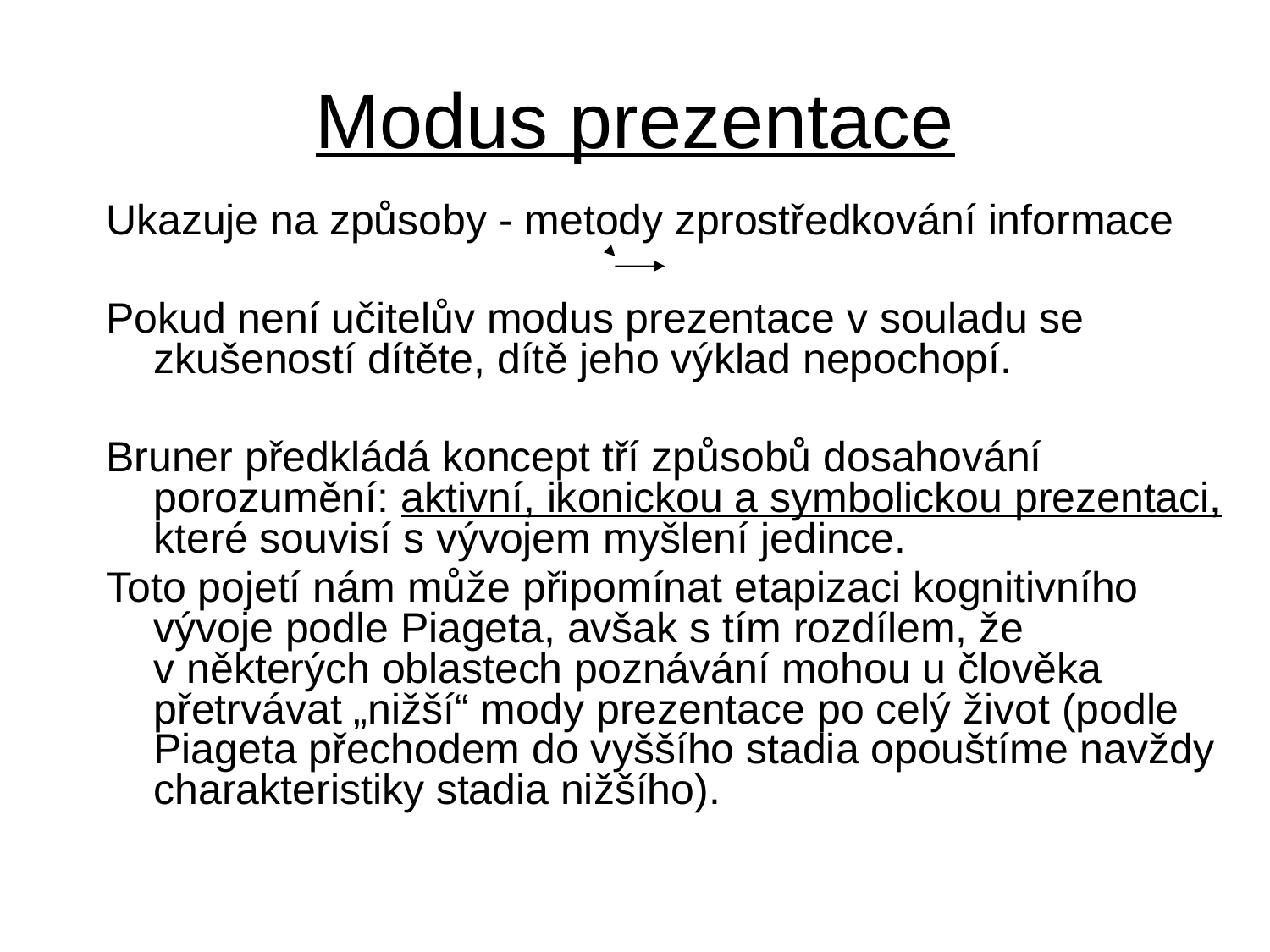

# Modus prezentace
Ukazuje na způsoby - metody zprostředkování informace

Pokud není učitelův modus prezentace v souladu se zkušeností dítěte, dítě jeho výklad nepochopí.

Bruner předkládá koncept tří způsobů dosahování porozumění: aktivní, ikonickou a symbolickou prezentaci, které souvisí s vývojem myšlení jedince.
Toto pojetí nám může připomínat etapizaci kognitivního vývoje podle Piageta, avšak s tím rozdílem, že v některých oblastech poznávání mohou u člověka přetrvávat „nižší“ mody prezentace po celý život (podle Piageta přechodem do vyššího stadia opouštíme navždy charakteristiky stadia nižšího).